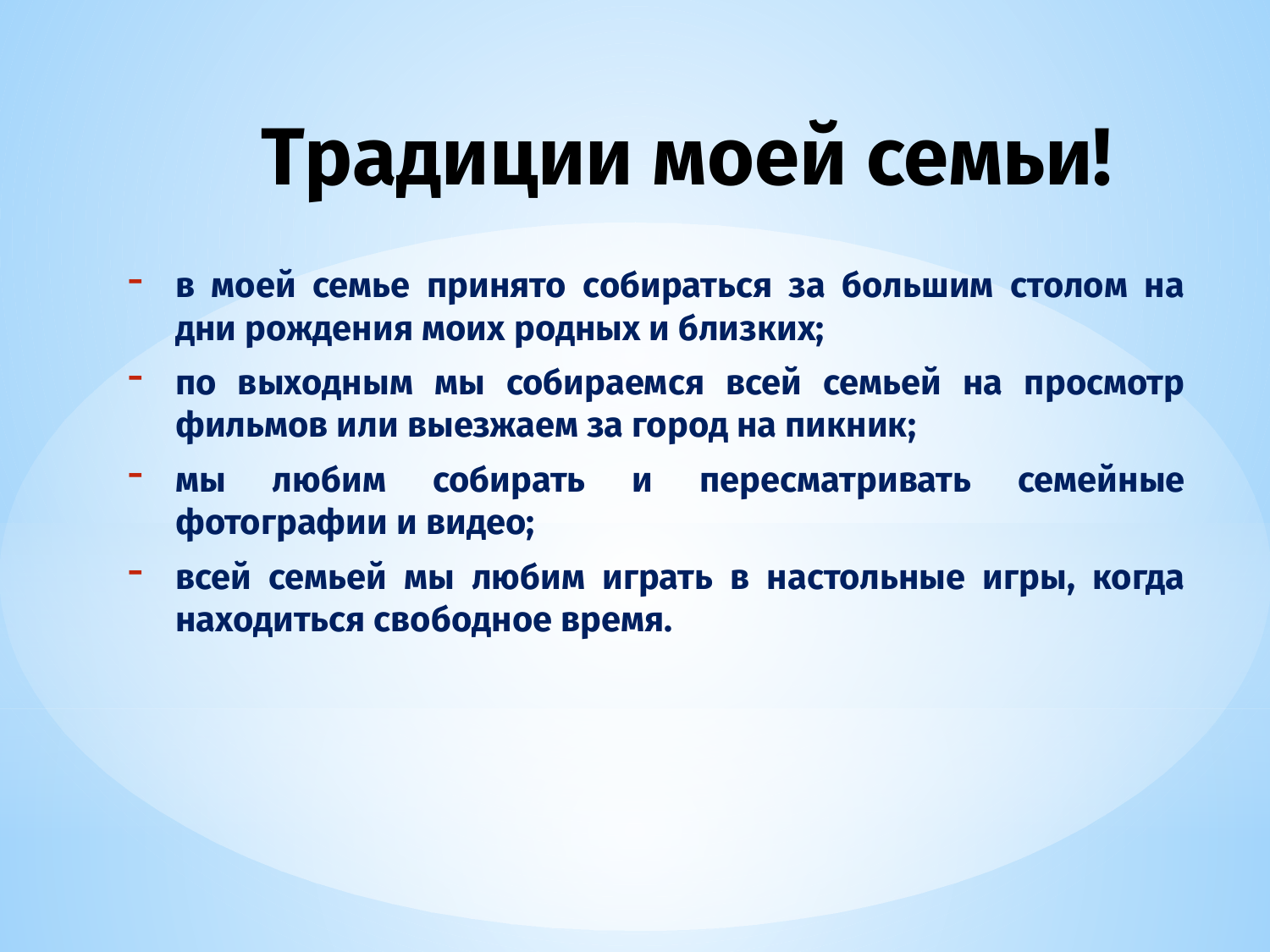

# Традиции моей семьи!
в моей семье принято собираться за большим столом на дни рождения моих родных и близких;
по выходным мы собираемся всей семьей на просмотр фильмов или выезжаем за город на пикник;
мы любим собирать и пересматривать семейные фотографии и видео;
всей семьей мы любим играть в настольные игры, когда находиться свободное время.